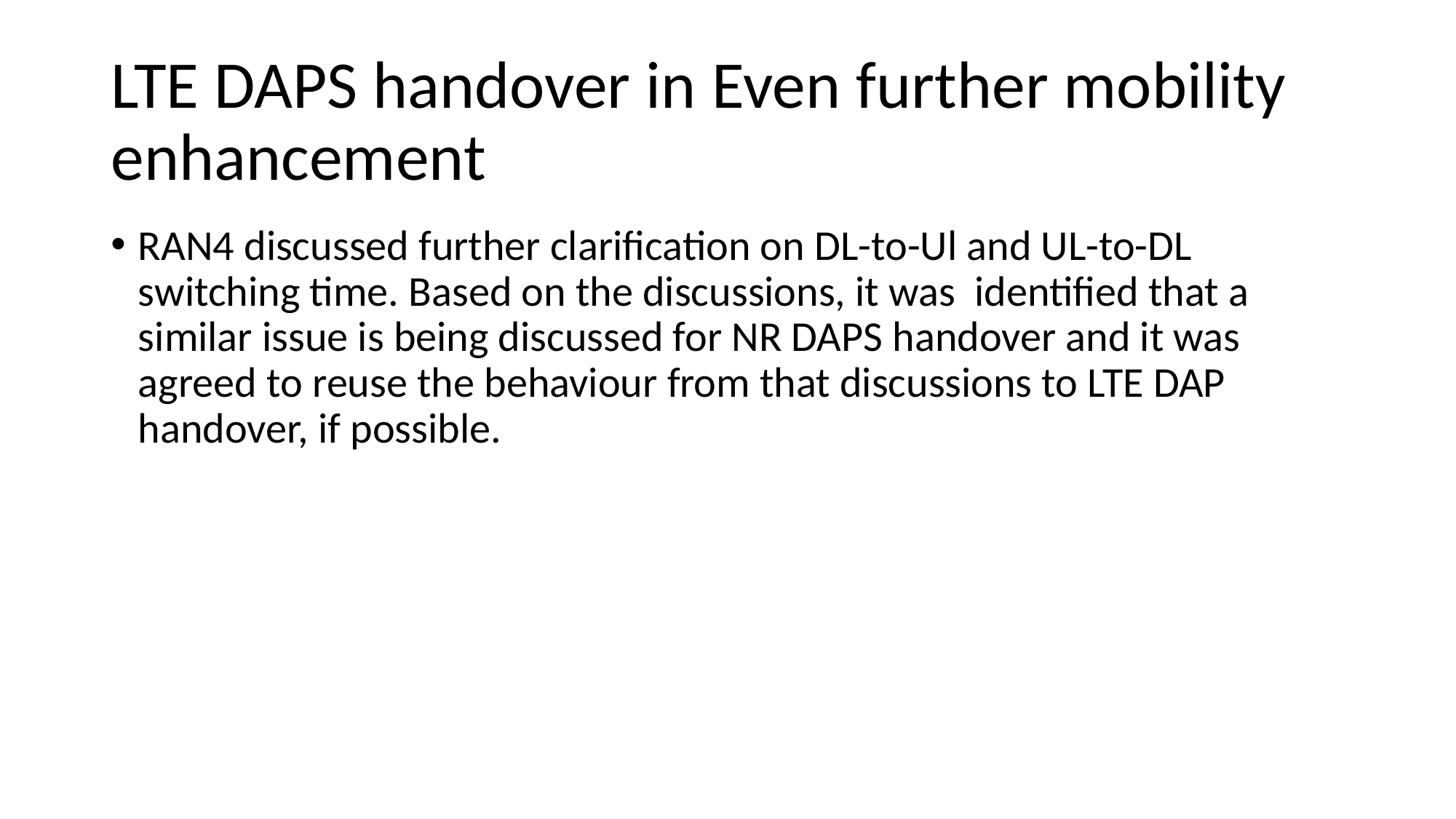

# LTE DAPS handover in Even further mobility enhancement
RAN4 discussed further clarification on DL-to-Ul and UL-to-DL switching time. Based on the discussions, it was  identified that a similar issue is being discussed for NR DAPS handover and it was agreed to reuse the behaviour from that discussions to LTE DAP handover, if possible.